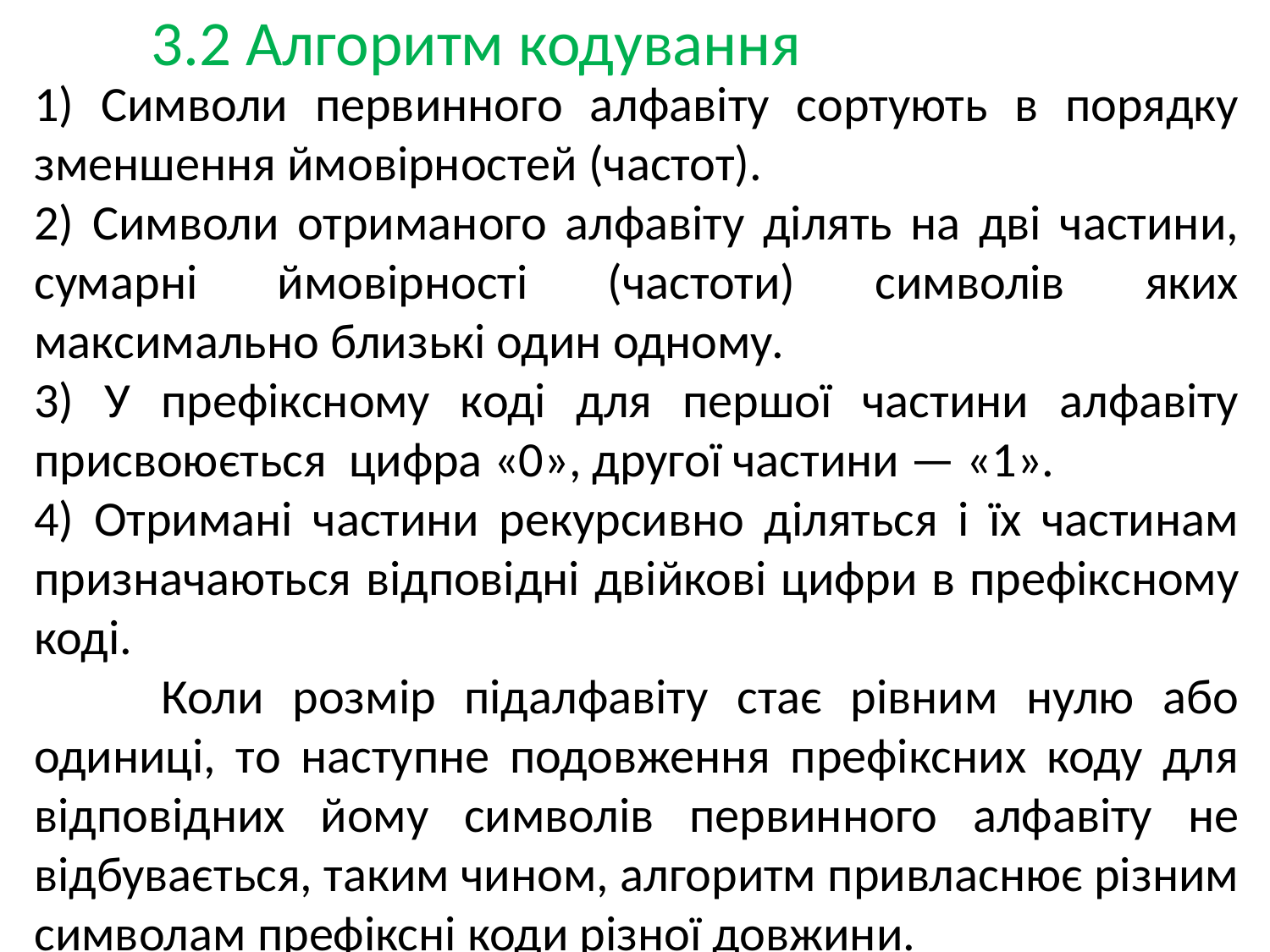

3.2 Алгоритм кодування
1) Символи первинного алфавіту сортують в порядку зменшення ймовірностей (частот).
2) Символи отриманого алфавіту ділять на дві частини, сумарні ймовірності (частоти) символів яких максимально близькі один одному.
3) У префіксному коді для першої частини алфавіту присвоюється  цифра «0», другої частини — «1».
4) Отримані частини рекурсивно діляться і їх частинам призначаються відповідні двійкові цифри в префіксному коді.
	Коли розмір підалфавіту стає рівним нулю або одиниці, то наступне подовження префіксних коду для відповідних йому символів первинного алфавіту не відбувається, таким чином, алгоритм привласнює різним символам префіксні коди різної довжини.